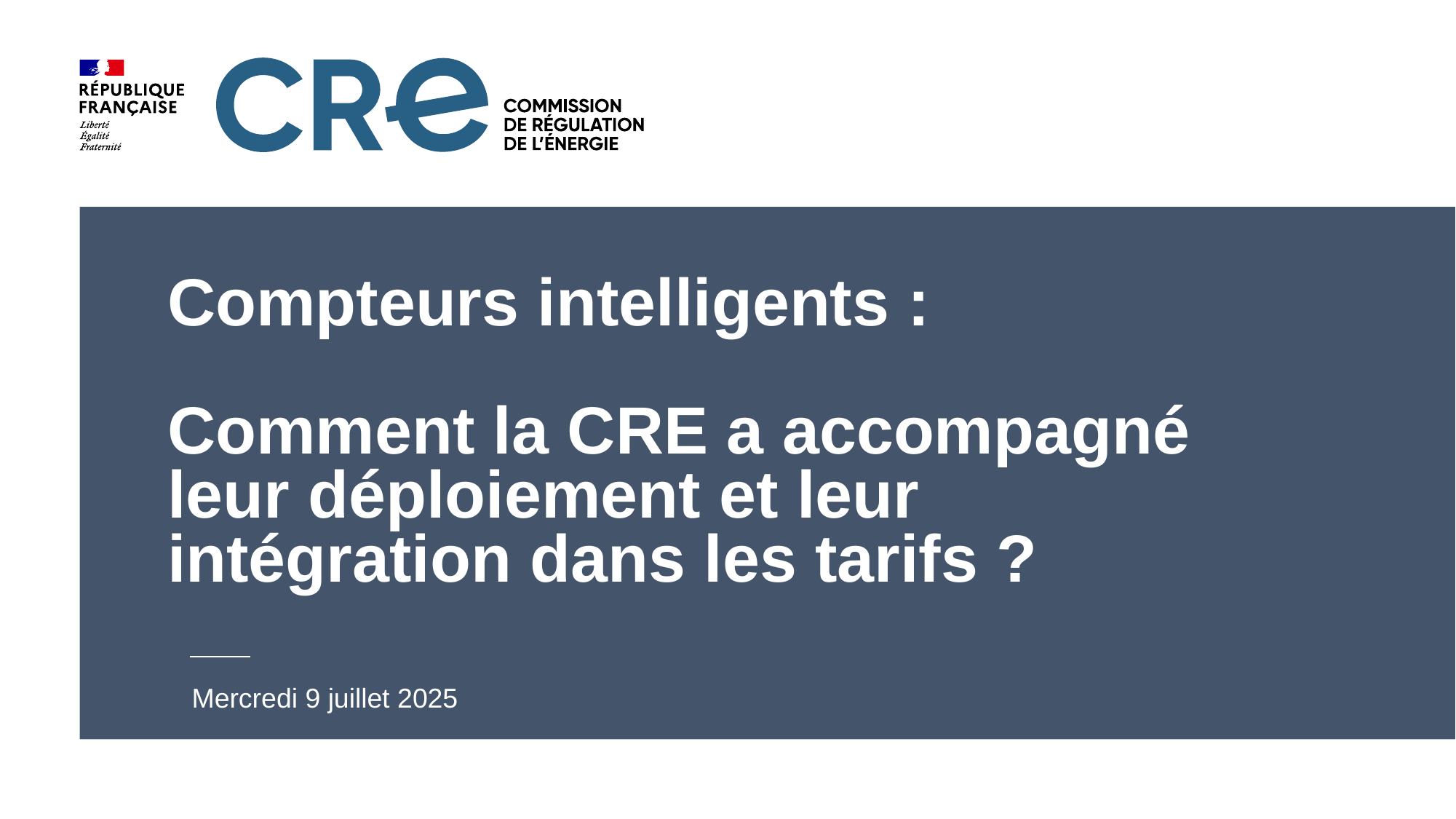

# Compteurs intelligents : Comment la CRE a accompagné leur déploiement et leur intégration dans les tarifs ?
Mercredi 9 juillet 2025